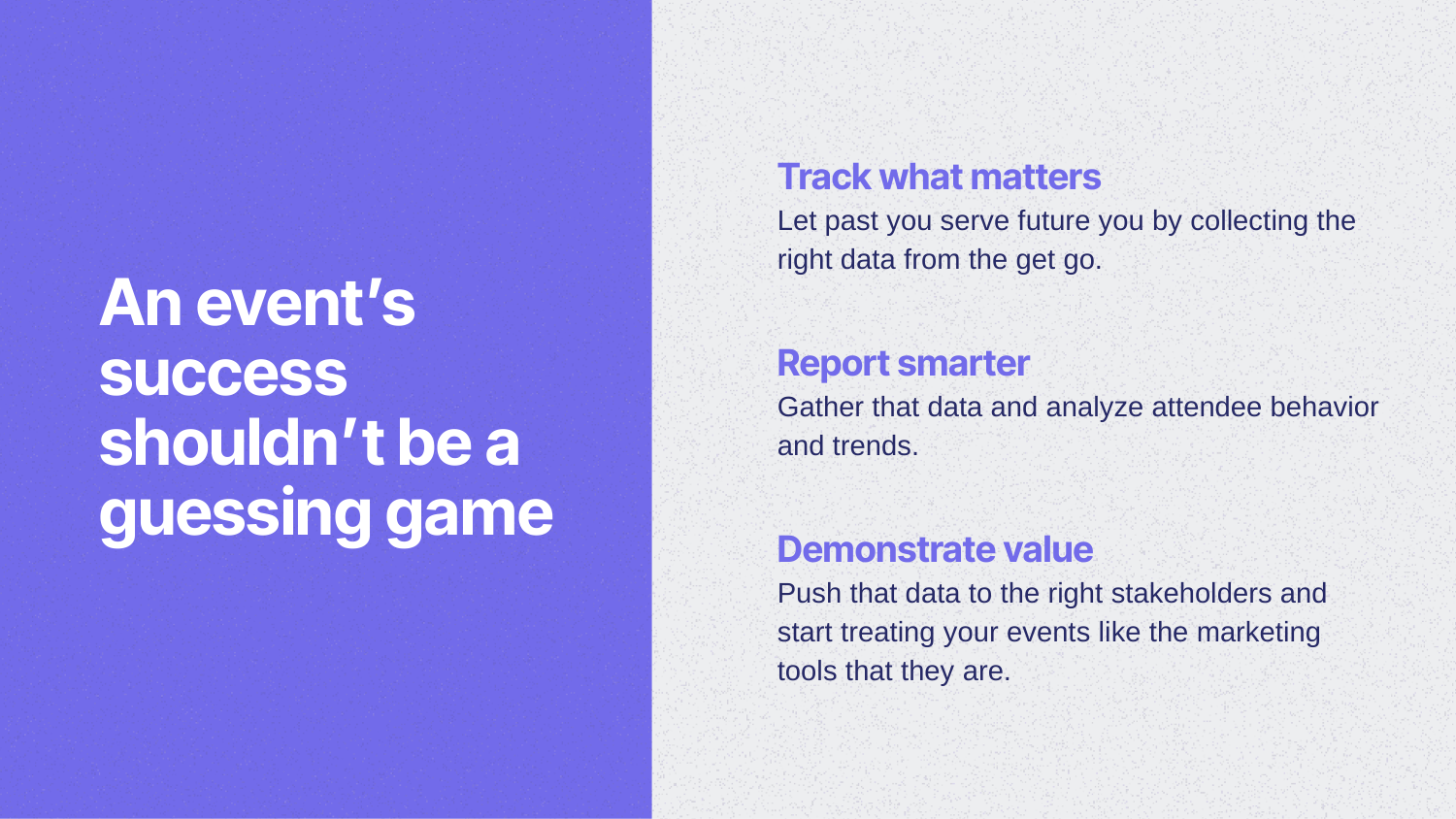

Track what matters
Let past you serve future you by collecting the right data from the get go.

Report smarter
Gather that data and analyze attendee behavior and trends.

Demonstrate value
Push that data to the right stakeholders and start treating your events like the marketing tools that they are.
An event’s success shouldn’t be a guessing game